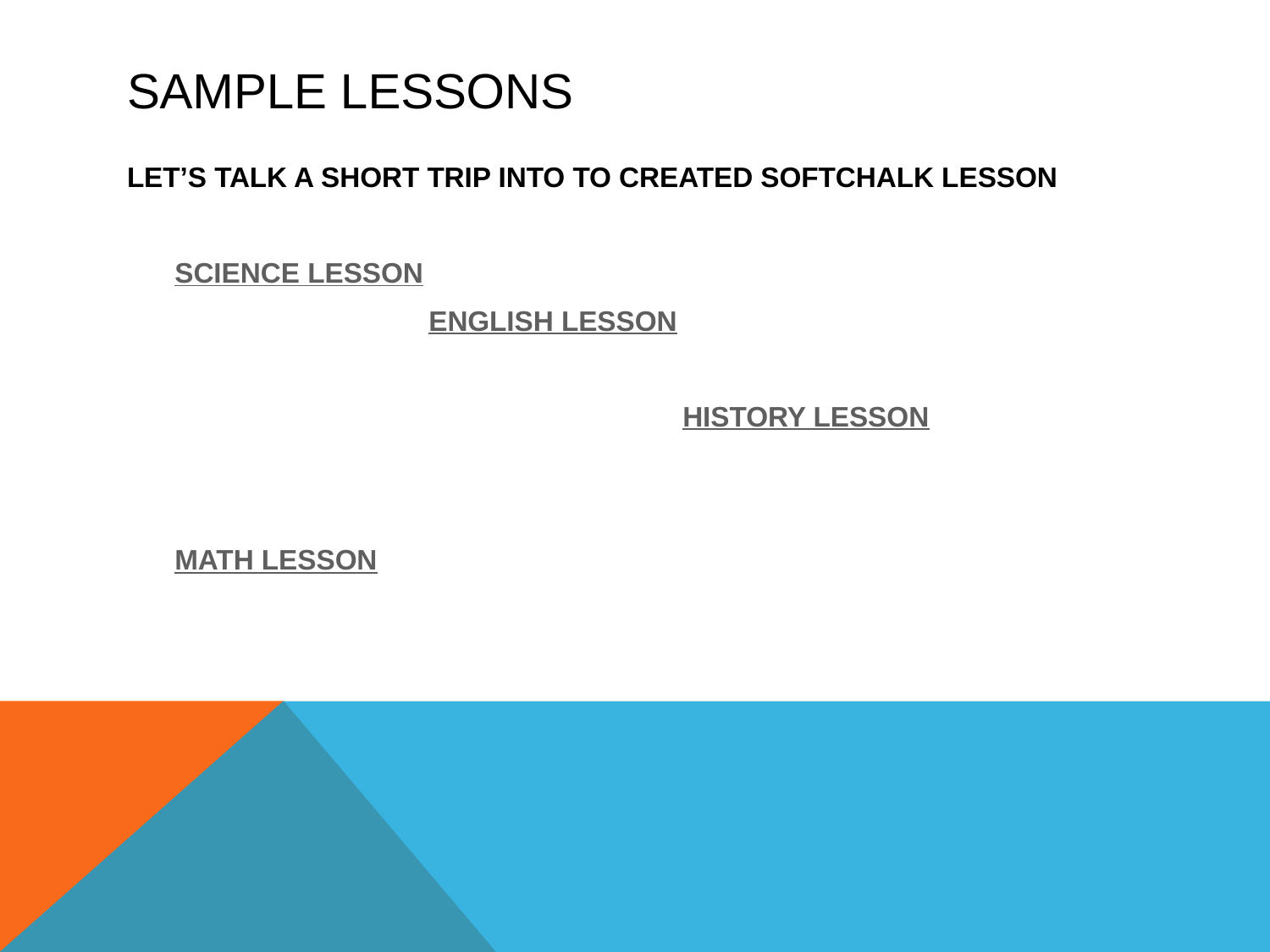

# SAMPLE LESSONS
LET’S TALK A SHORT TRIP INTO TO CREATED SOFTCHALK LESSON

	SCIENCE LESSON
			ENGLISH LESSON

					HISTORY LESSON

	MATH LESSON